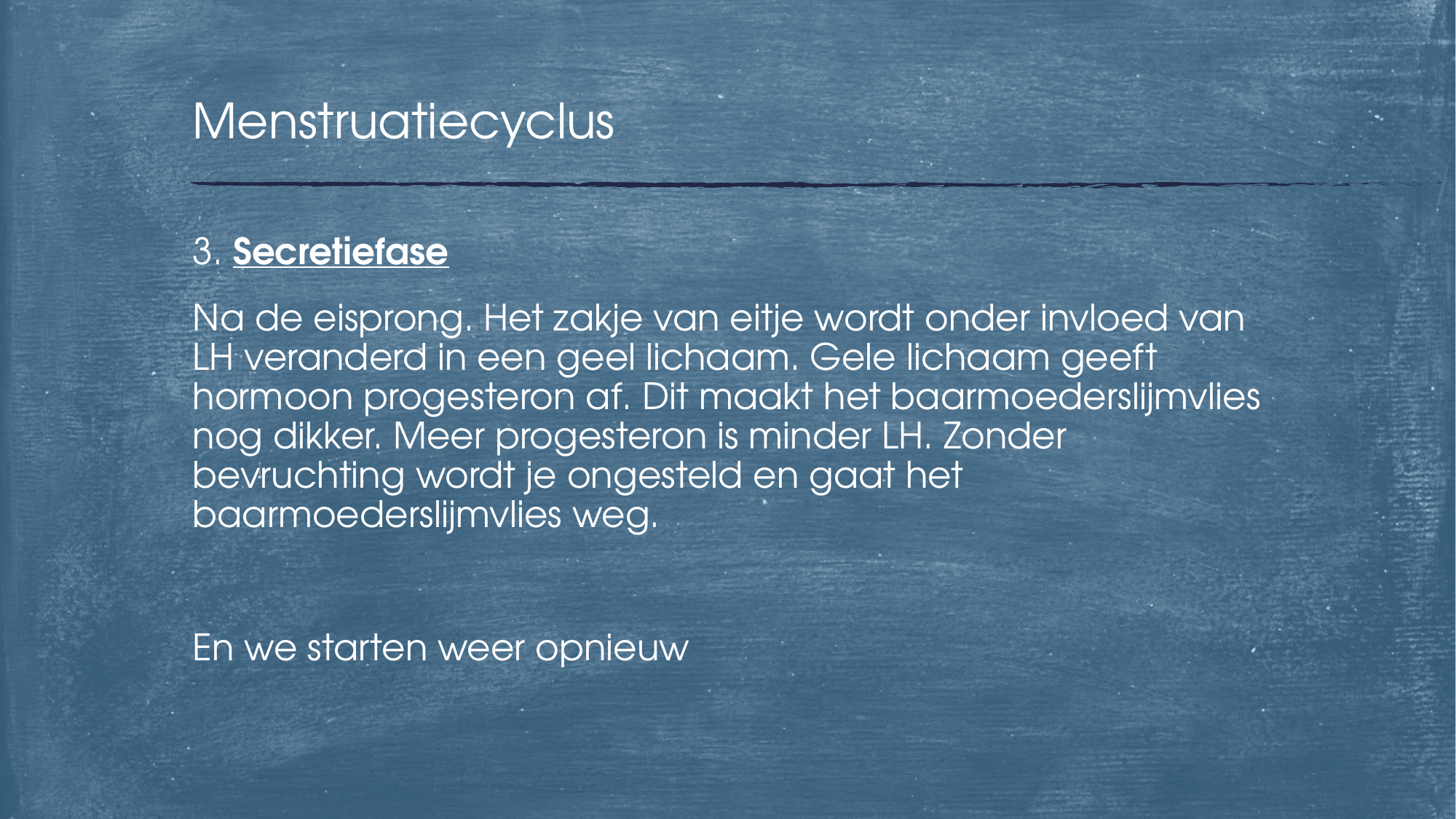

# Menstruatiecyclus
3. Secretiefase
Na de eisprong. Het zakje van eitje wordt onder invloed van LH veranderd in een geel lichaam. Gele lichaam geeft hormoon progesteron af. Dit maakt het baarmoederslijmvlies nog dikker. Meer progesteron is minder LH. Zonder bevruchting wordt je ongesteld en gaat het baarmoederslijmvlies weg.

En we starten weer opnieuw